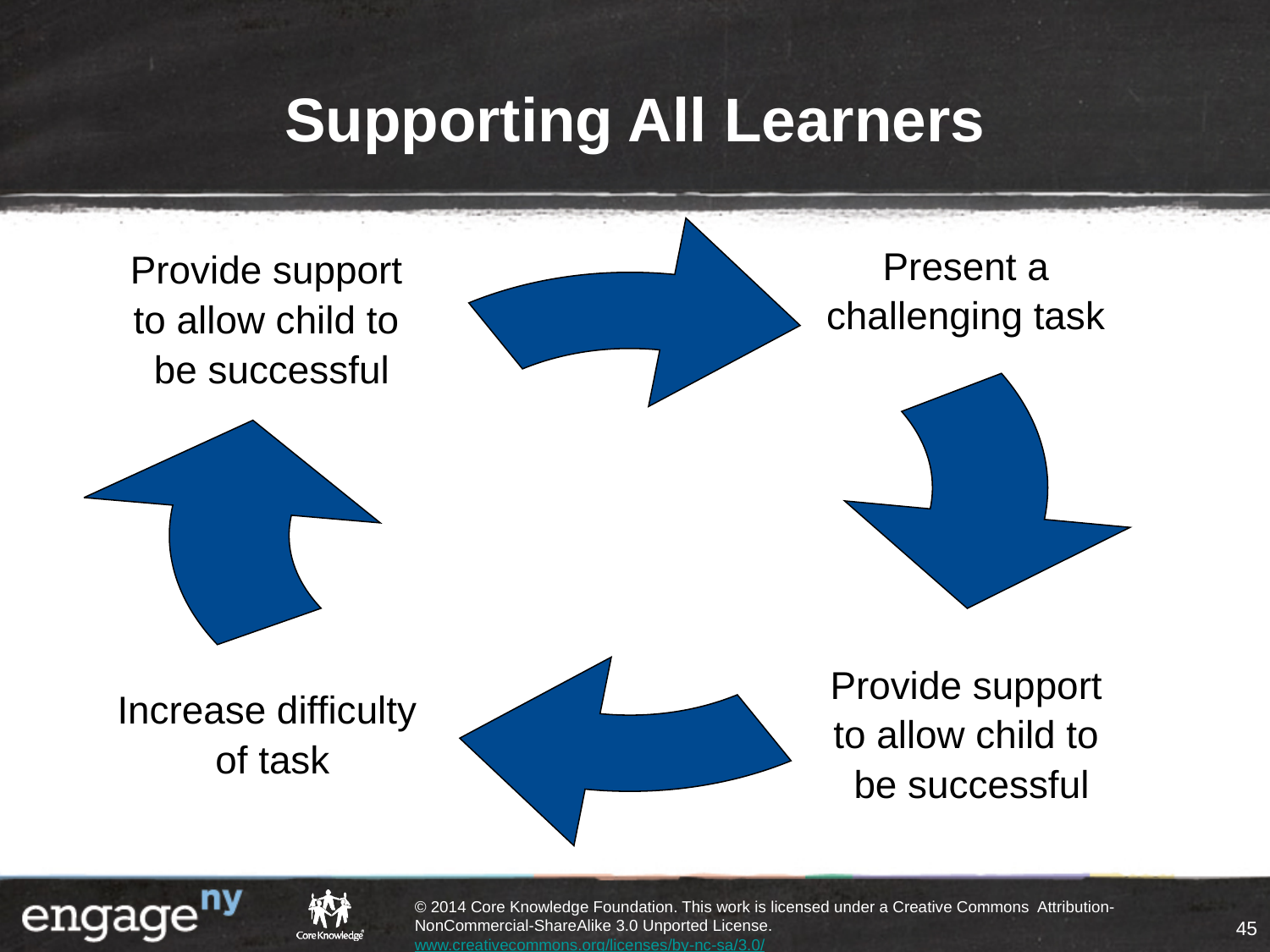

# Supporting All Learners

Present a
challenging task

Provide support
to allow child to
be successful

Provide support
to allow child to
be successful
Increase difficulty
of task

45